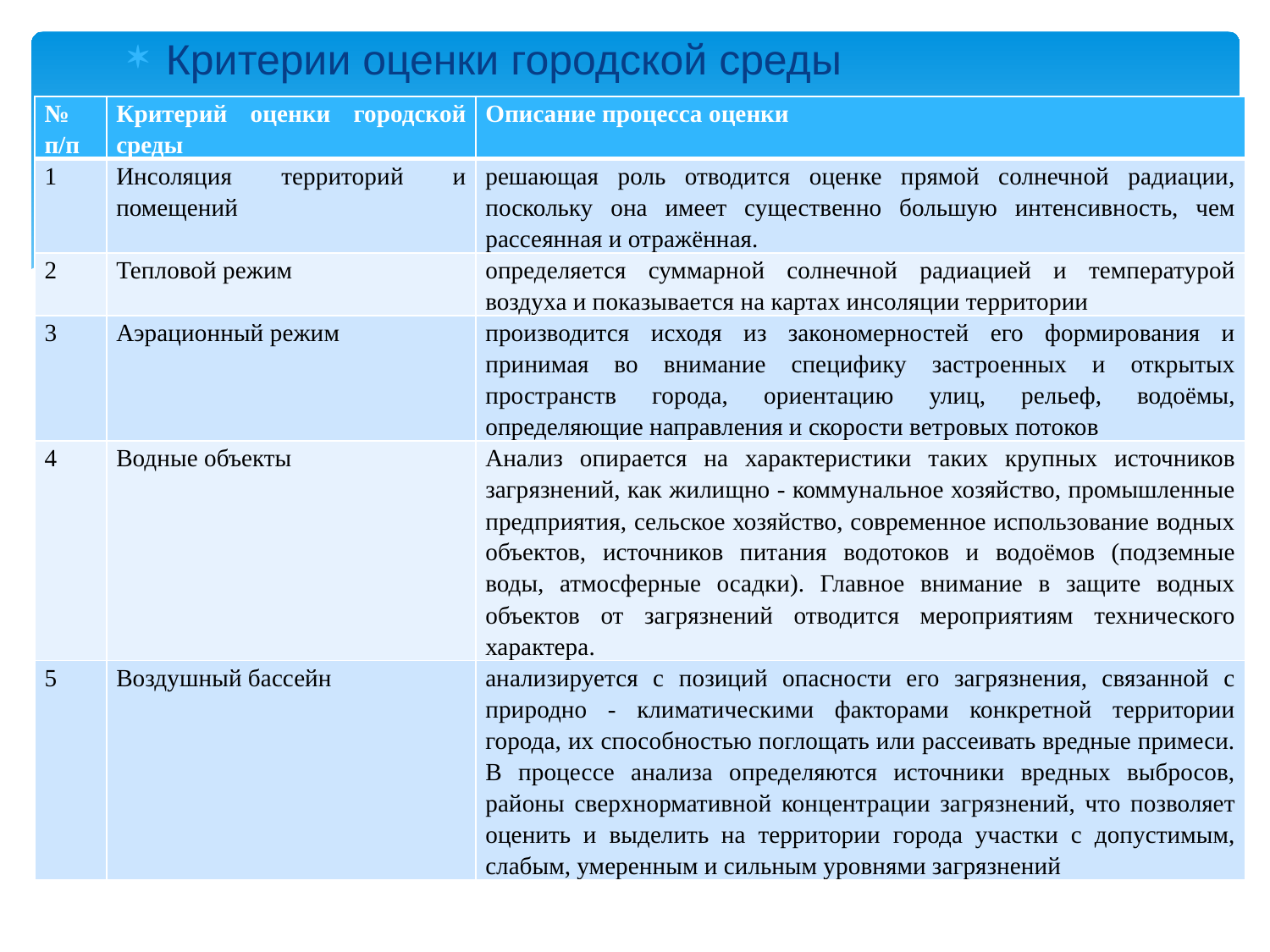

Критерии оценки городской среды
| № п/п | Критерий оценки городской среды | Описание процесса оценки |
| --- | --- | --- |
| 1 | Инсоляция территорий и помещений | решающая роль отводится оценке прямой солнечной радиации, поскольку она имеет существенно большую интенсивность, чем рассеянная и отражённая. |
| 2 | Тепловой режим | определяется суммарной солнечной радиацией и температурой воздуха и показывается на картах инсоляции территории |
| 3 | Аэрационный режим | производится исходя из закономерностей его формирования и принимая во внимание специфику застроенных и открытых пространств города, ориентацию улиц, рельеф, водоёмы, определяющие направления и скорости ветровых потоков |
| 4 | Водные объекты | Анализ опирается на характеристики таких крупных источников загрязнений, как жилищно - коммунальное хозяйство, промышленные предприятия, сельское хозяйство, современное использование водных объектов, источников питания водотоков и водоёмов (подземные воды, атмосферные осадки). Главное внимание в защите водных объектов от загрязнений отводится мероприятиям технического характера. |
| 5 | Воздушный бассейн | анализируется с позиций опасности его загрязнения, связанной с природно - климатическими факторами конкретной территории города, их способностью поглощать или рассеивать вредные примеси. В процессе анализа определяются источники вредных выбросов, районы сверхнормативной концентрации загрязнений, что позволяет оценить и выделить на территории города участки с допустимым, слабым, умеренным и сильным уровнями загрязнений |